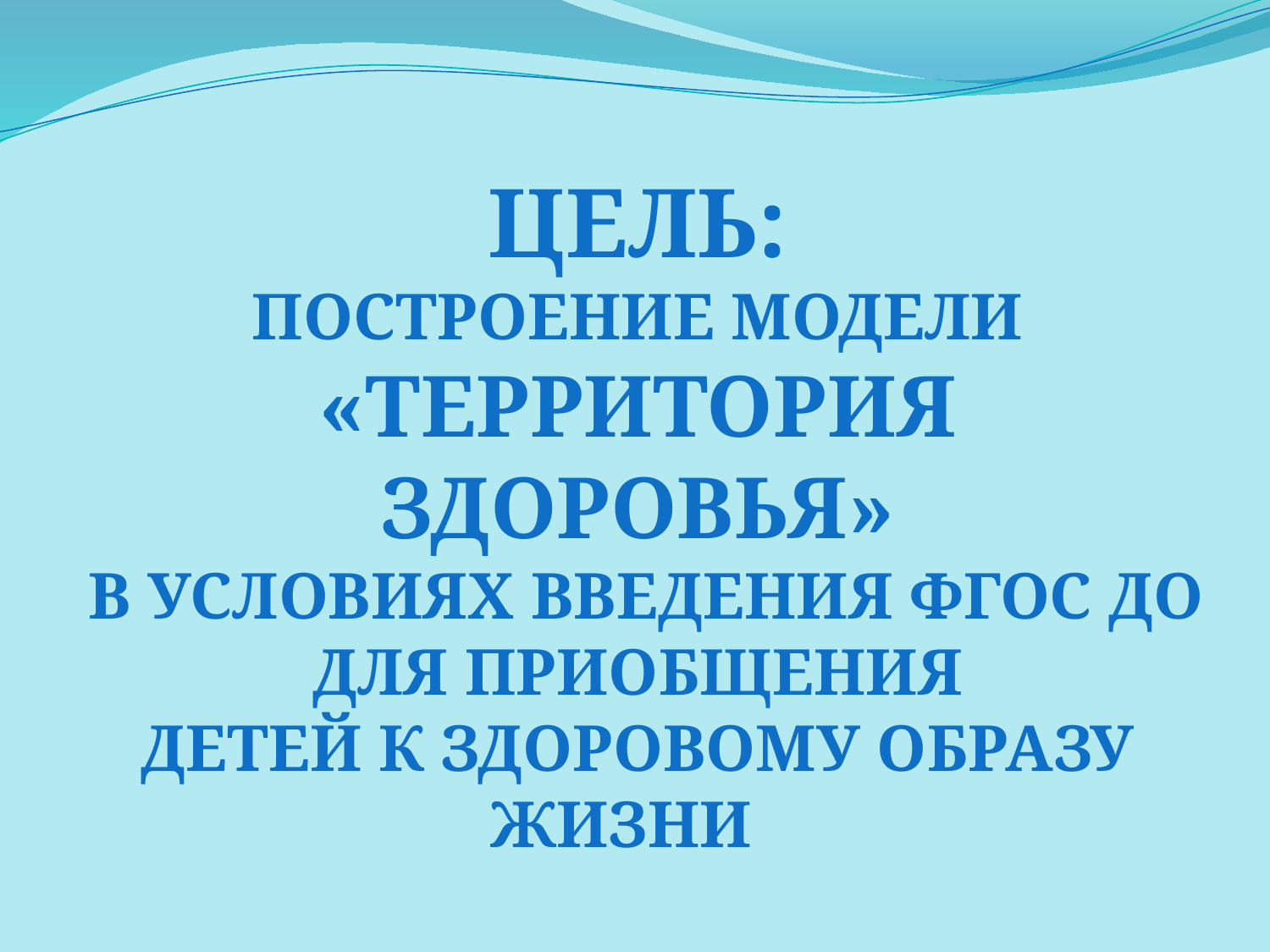

Цель:
Построение модели «территория здоровья»
 в условиях введения фгос до для приобщения
Детей к здоровому образу жизни